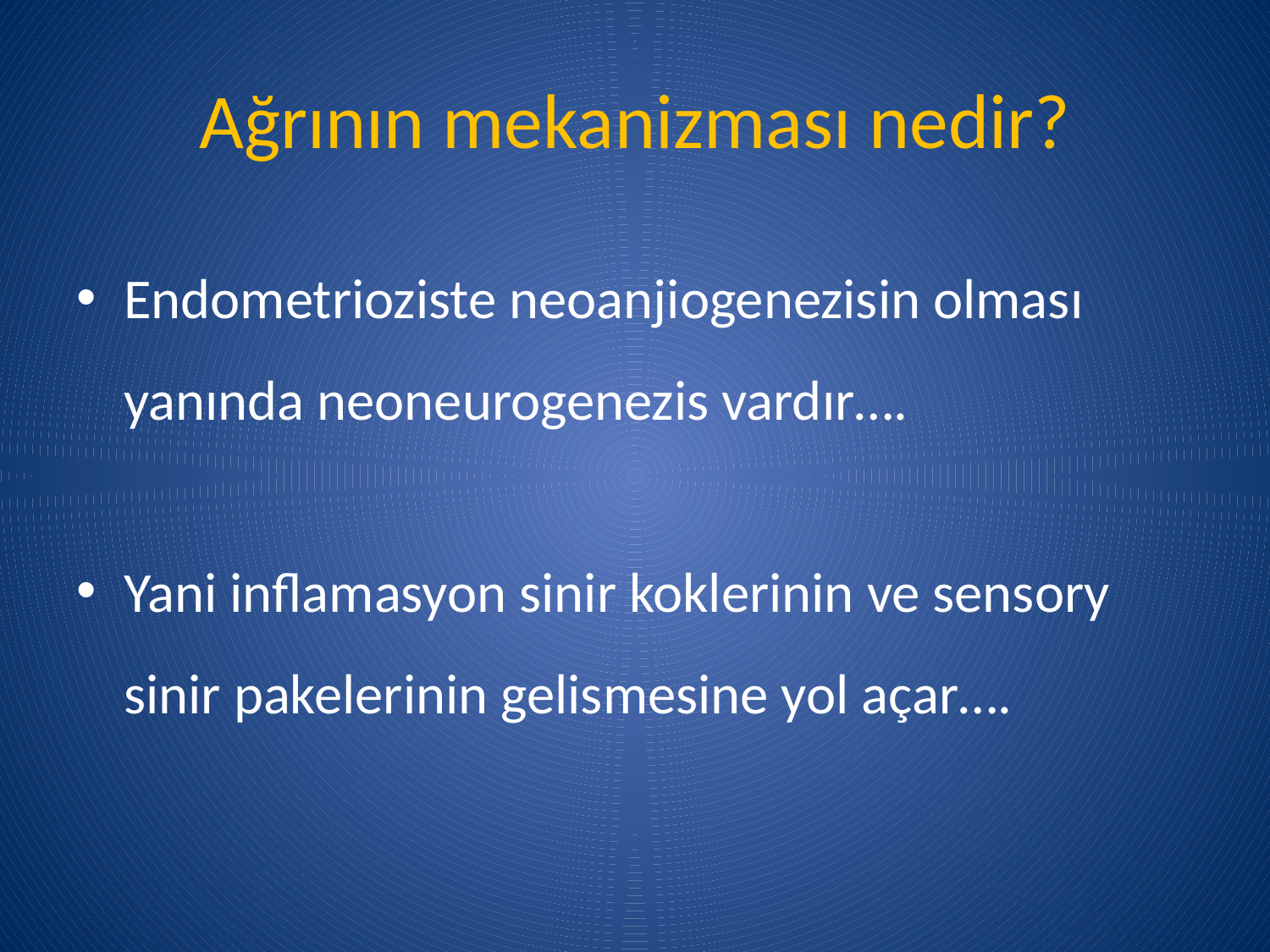

# Ağrının mekanizması nedir?
Endometrioziste neoanjiogenezisin olması yanında neoneurogenezis vardır….

Yani inflamasyon sinir koklerinin ve sensory sinir pakelerinin gelismesine yol açar….